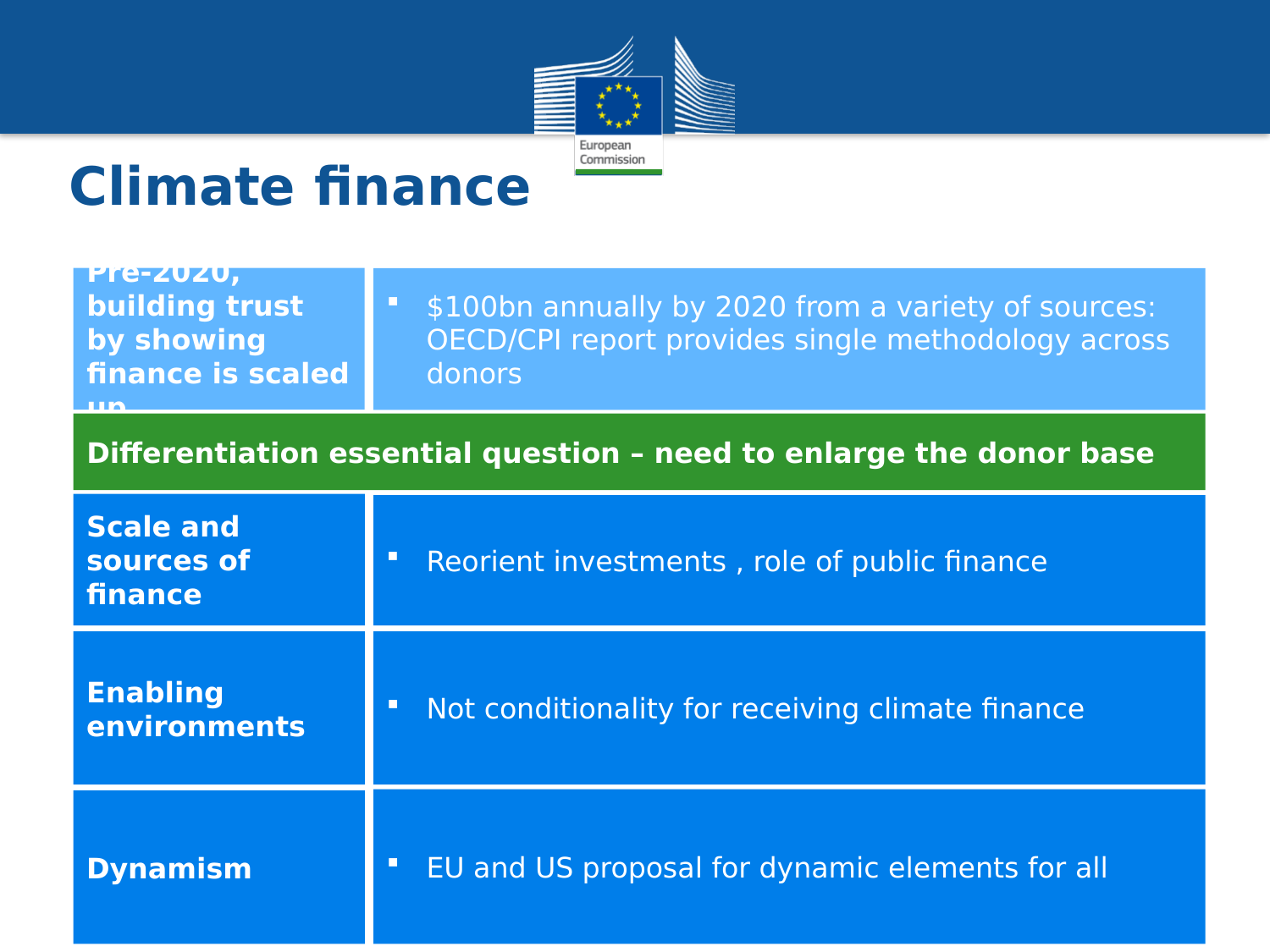

# Climate finance
Pre-2020,
building trust by showing finance is scaled up
$100bn annually by 2020 from a variety of sources: OECD/CPI report provides single methodology across donors
Differentiation essential question – need to enlarge the donor base
Scale and sources of finance
Reorient investments , role of public finance
Enabling environments
Not conditionality for receiving climate finance
EU and US proposal for dynamic elements for all
Dynamism